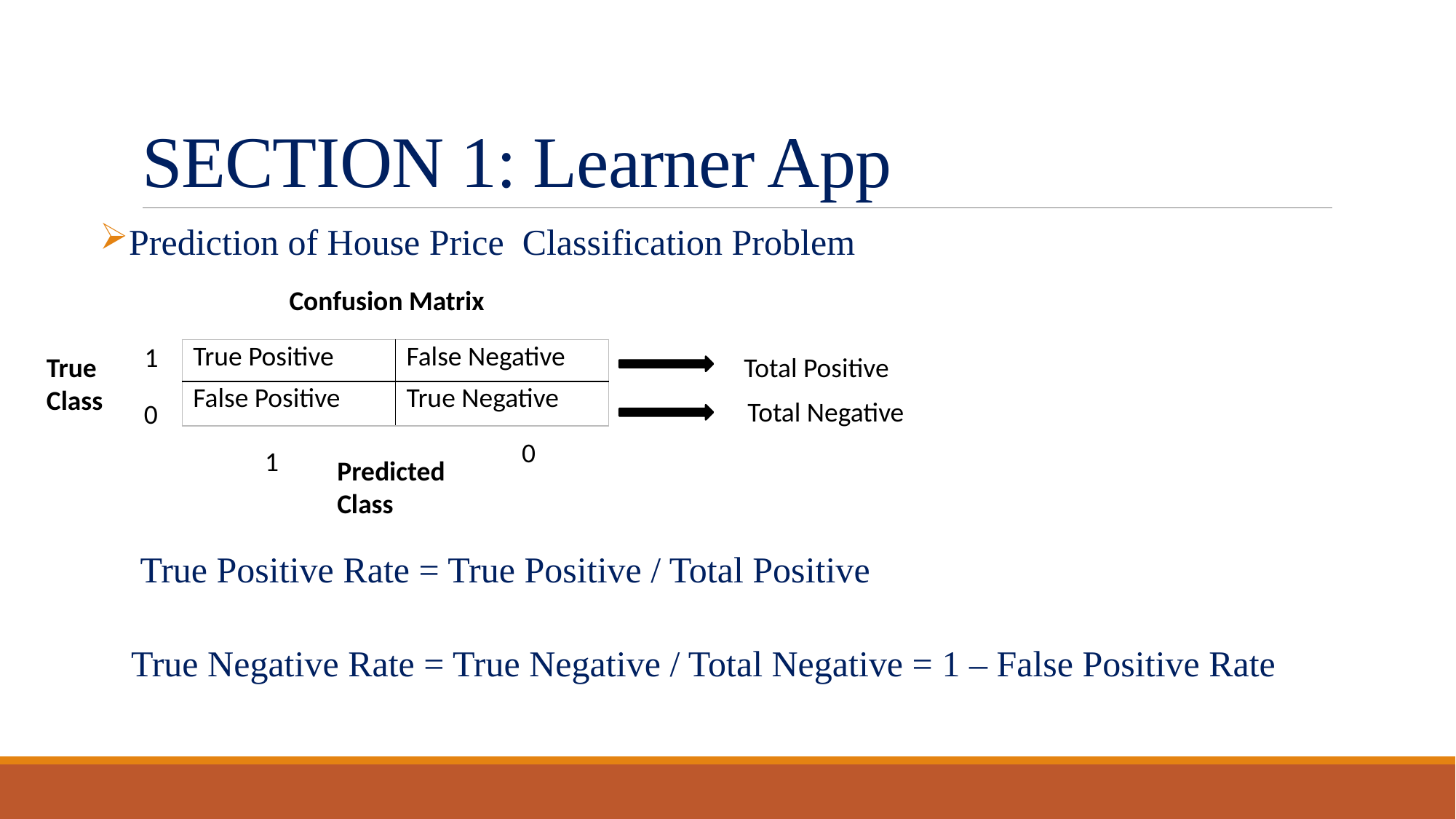

# SECTION 1: Learner App
Prediction of House Price  Classification Problem

 True Positive Rate = True Positive / Total Positive
True Negative Rate = True Negative / Total Negative = 1 – False Positive Rate
Confusion Matrix
1
| True Positive | False Negative |
| --- | --- |
| False Positive | True Negative |
True Class
Total Positive

Total Negative
0

0
1
Predicted Class